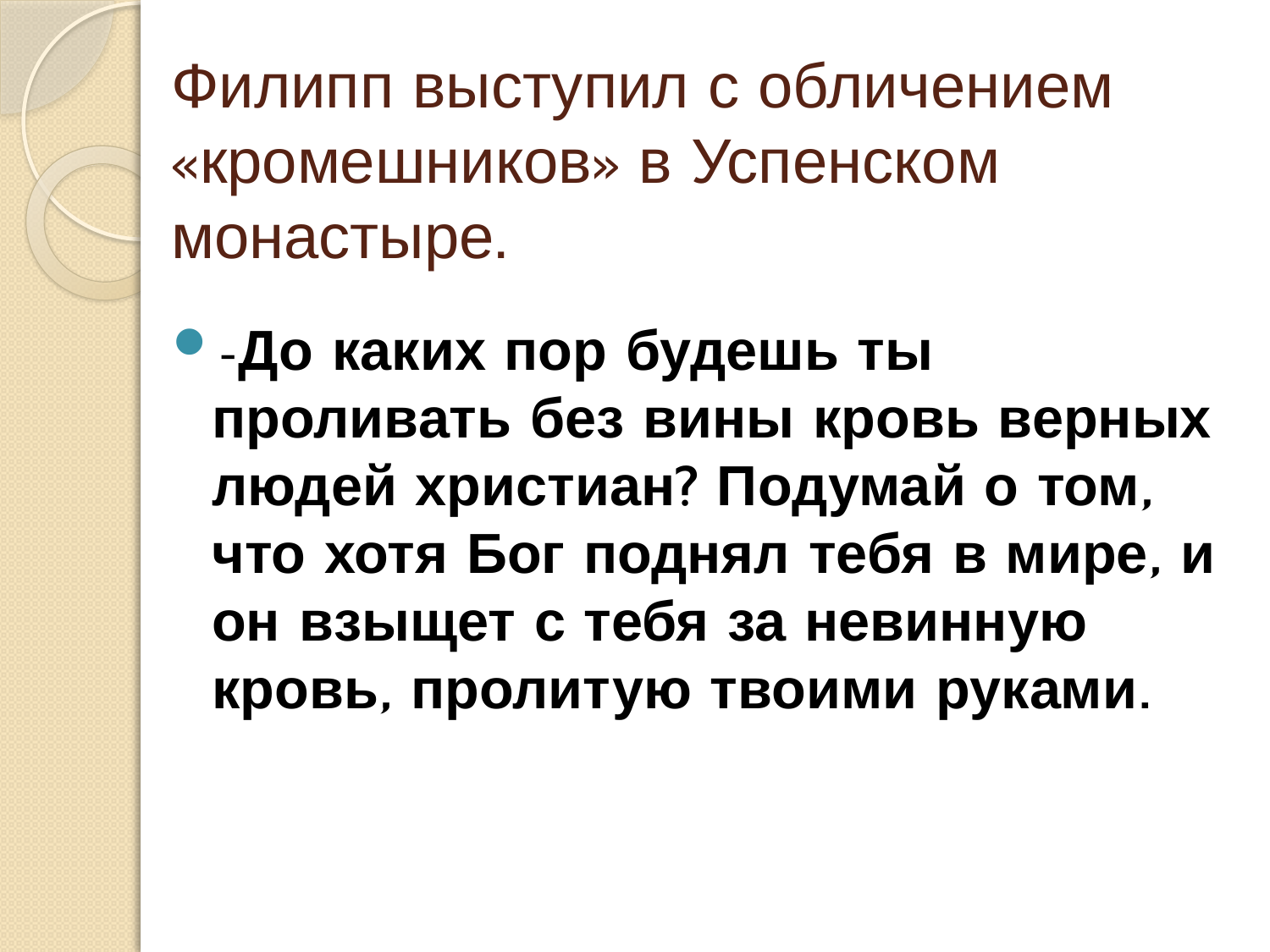

# Филипп выступил с обличением «кромешников» в Успенском монастыре.
-До каких пор будешь ты проливать без вины кровь верных людей христиан? Подумай о том, что хотя Бог поднял тебя в мире, и он взыщет с тебя за невинную кровь, пролитую твоими руками.